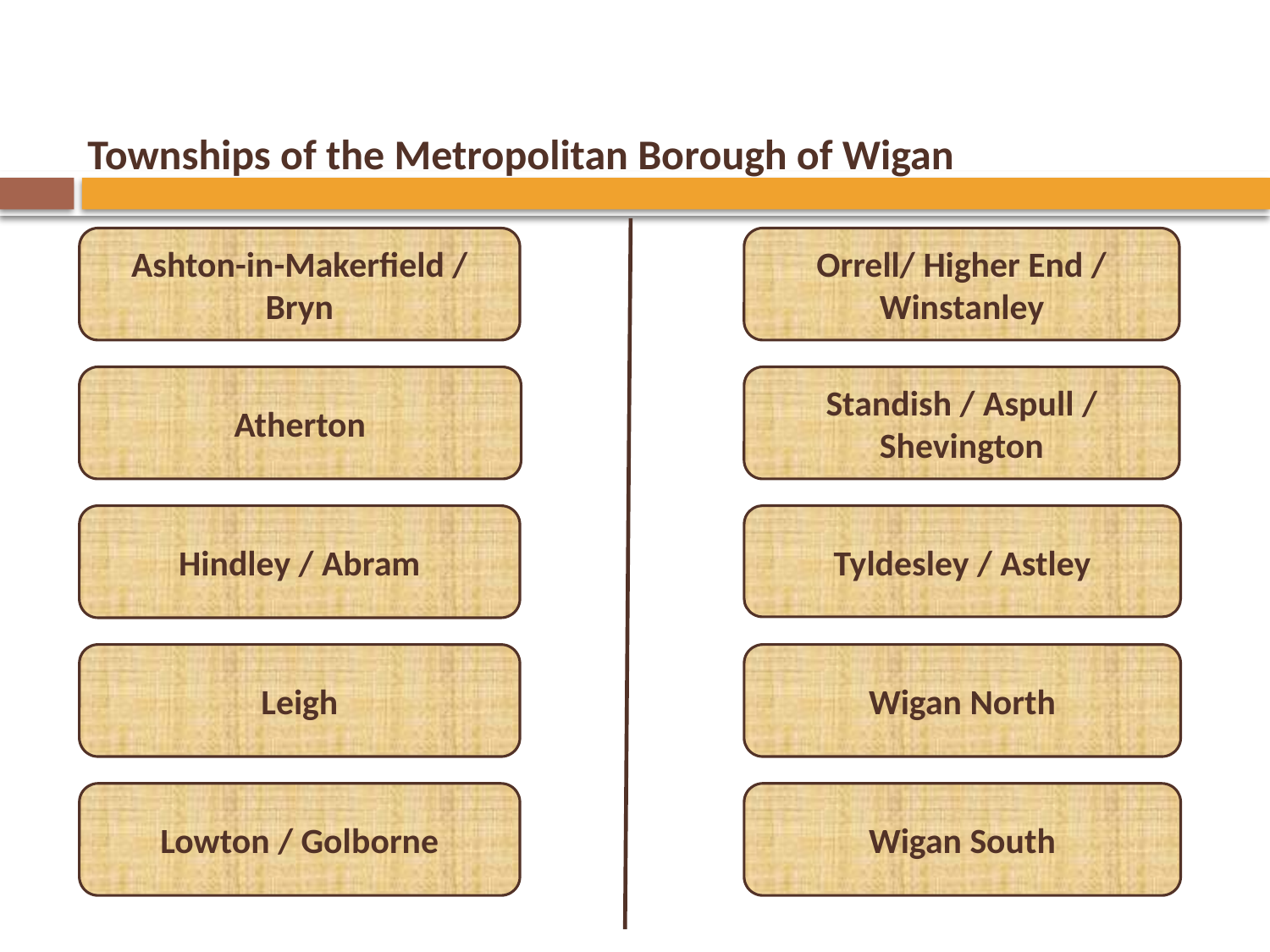

# Townships of the Metropolitan Borough of Wigan
Ashton-in-Makerfield / Bryn
Orrell/ Higher End / Winstanley
Atherton
Standish / Aspull / Shevington
Hindley / Abram
Tyldesley / Astley
Leigh
Wigan North
Lowton / Golborne
Wigan South